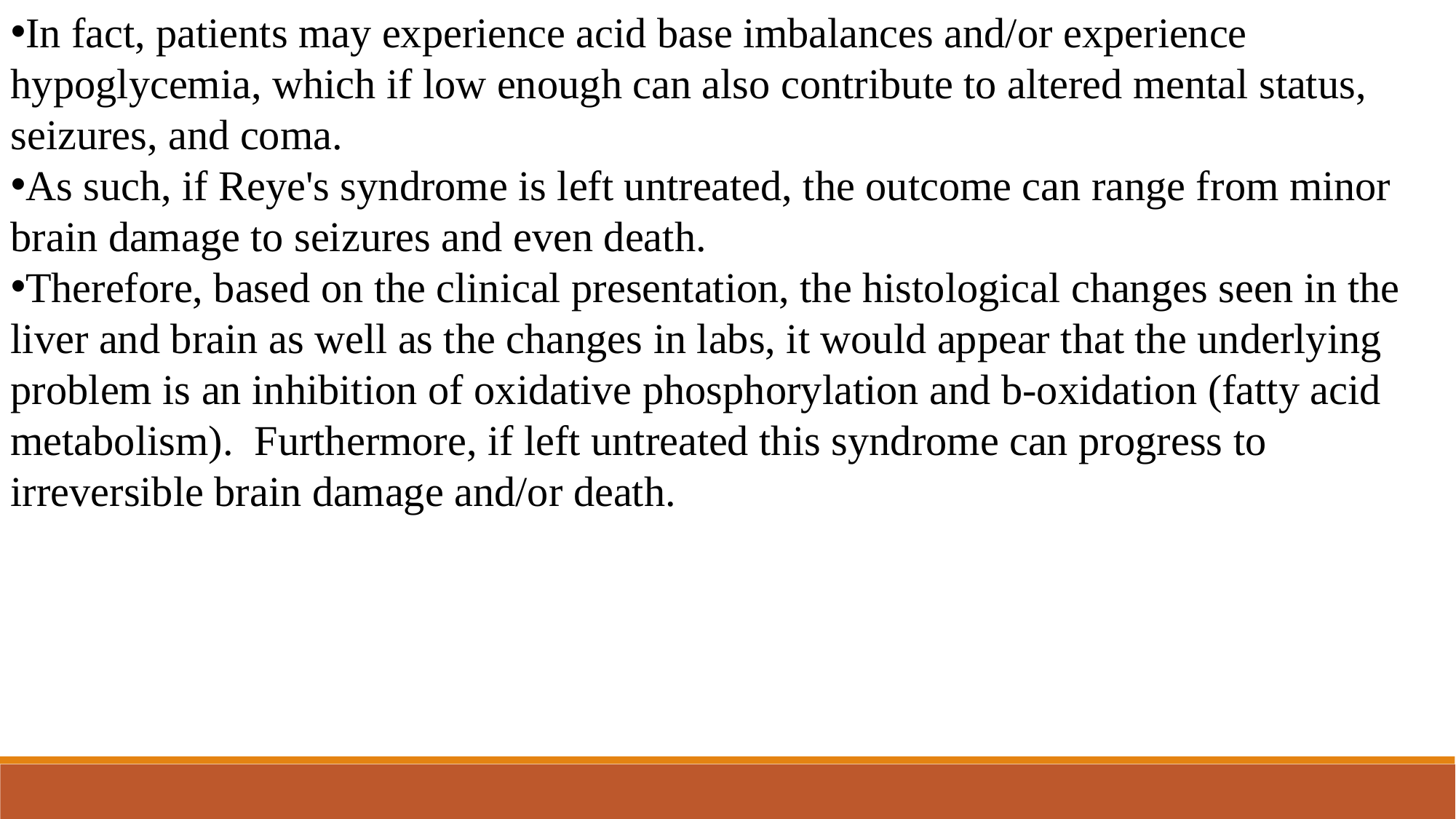

In fact, patients may experience acid base imbalances and/or experience hypoglycemia, which if low enough can also contribute to altered mental status, seizures, and coma.
As such, if Reye's syndrome is left untreated, the outcome can range from minor brain damage to seizures and even death.
Therefore, based on the clinical presentation, the histological changes seen in the liver and brain as well as the changes in labs, it would appear that the underlying problem is an inhibition of oxidative phosphorylation and b-oxidation (fatty acid metabolism).  Furthermore, if left untreated this syndrome can progress to irreversible brain damage and/or death.